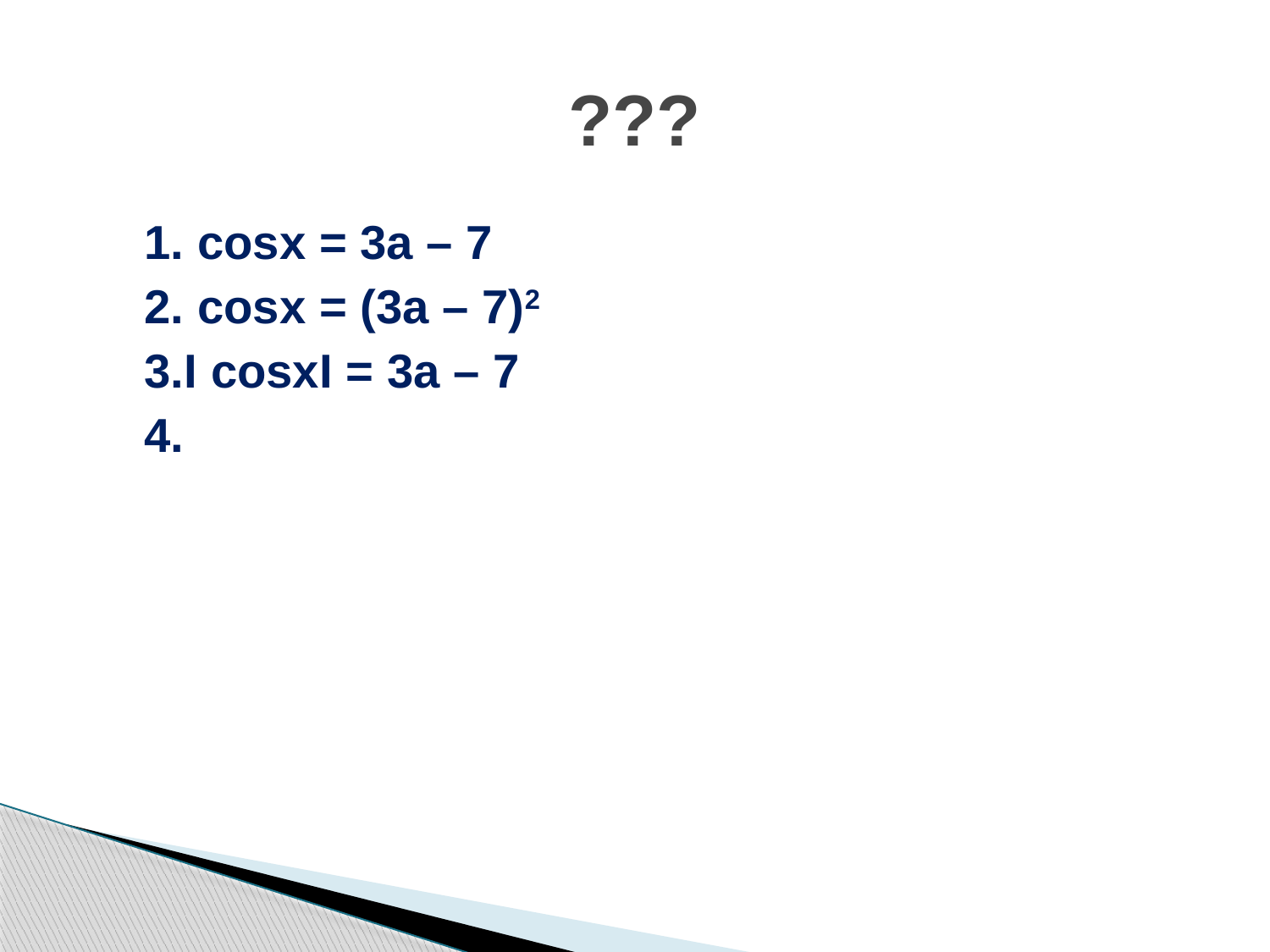

# ???
    1. cosx = 3a – 7
    2. cosx = (3a – 7)2
    3.I cosxI = 3a – 7
    4.